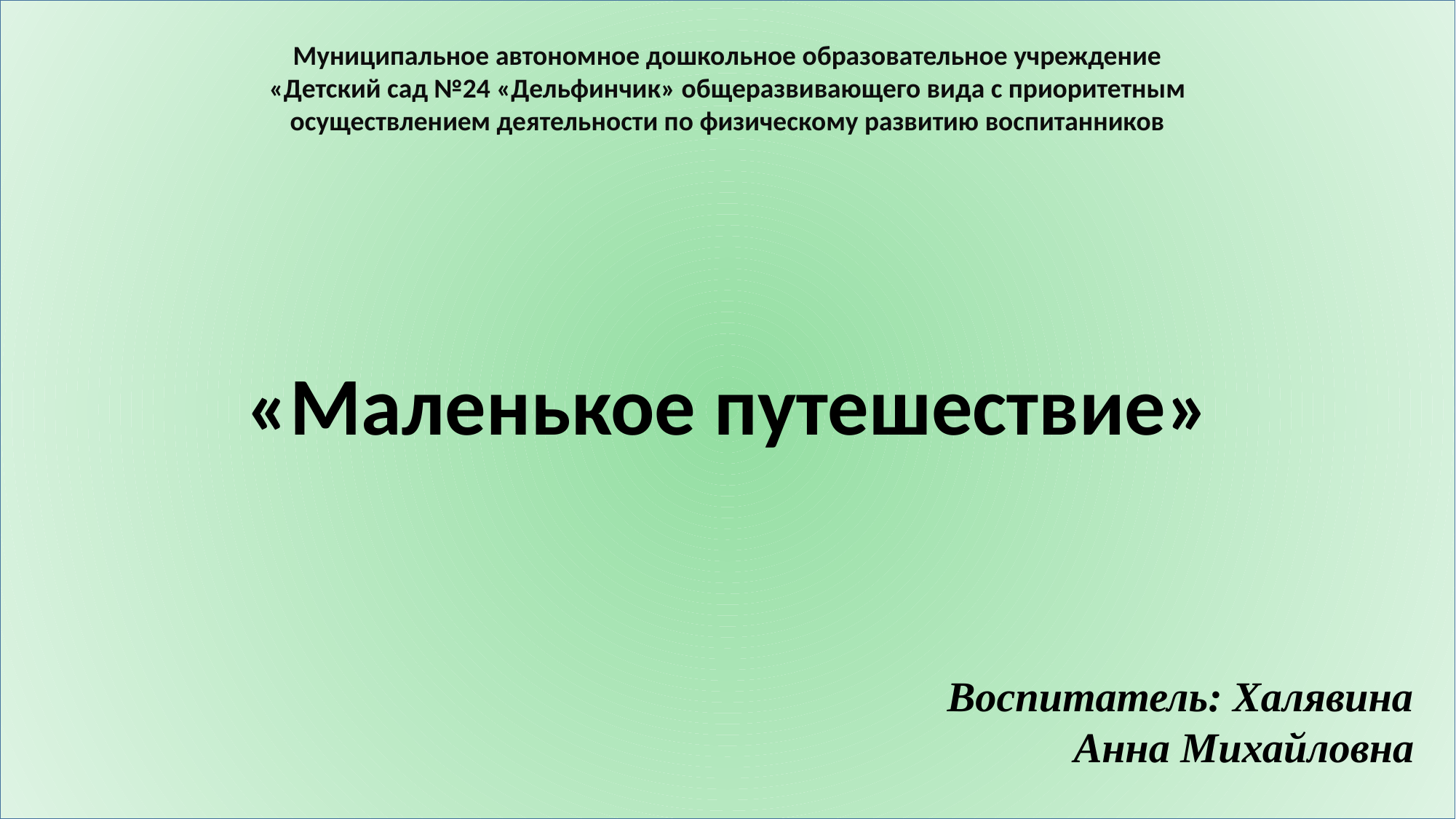

Муниципальное автономное дошкольное образовательное учреждение «Детский сад №24 «Дельфинчик» общеразвивающего вида с приоритетным осуществлением деятельности по физическому развитию воспитанников
«Маленькое путешествие»
Воспитатель: Халявина
            Анна Михайловна